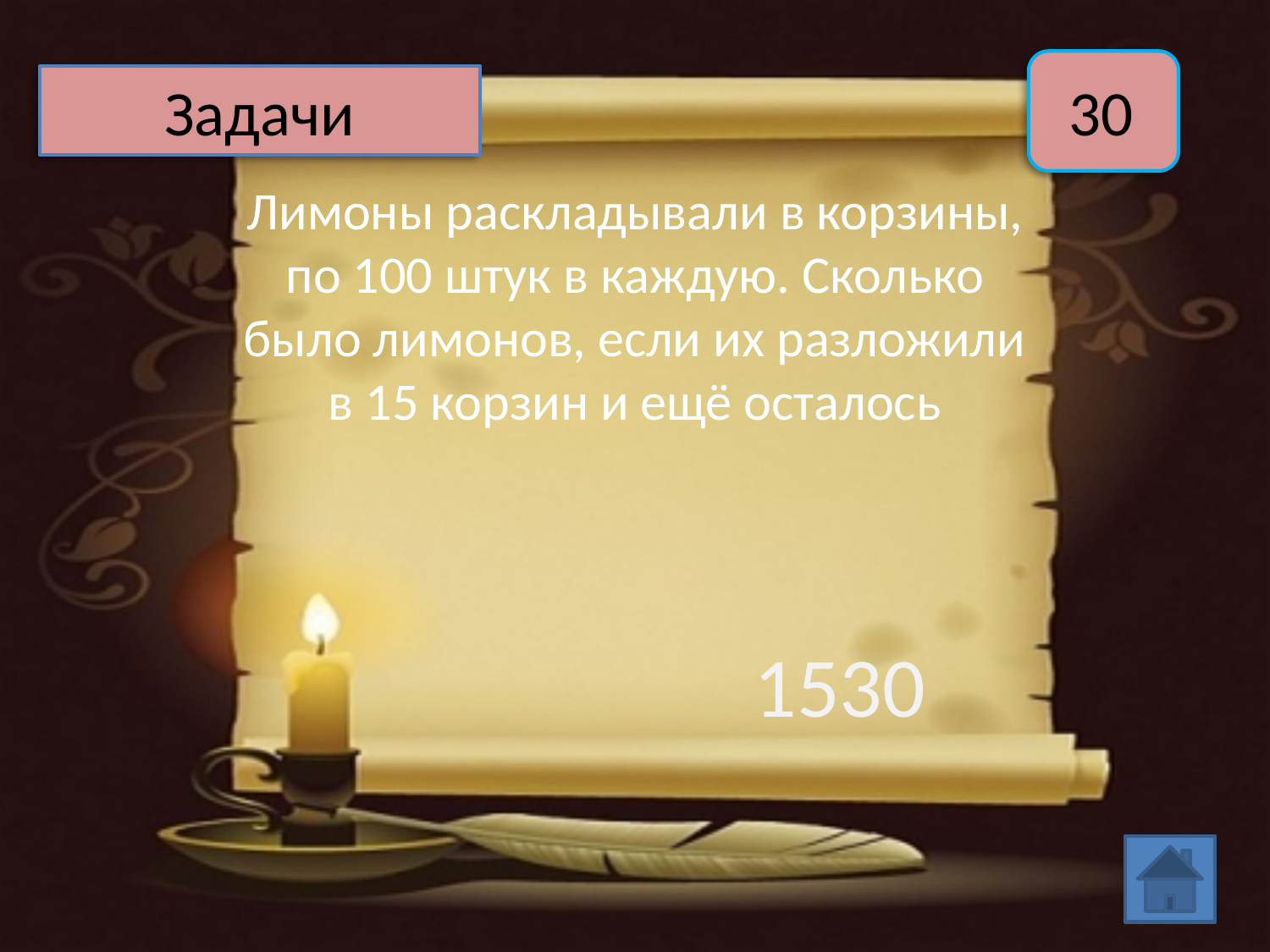

Задачи
30
Лимоны раскладывали в корзины, по 100 штук в каждую. Сколько было лимонов, если их разложили в 15 корзин и ещё осталось
1530